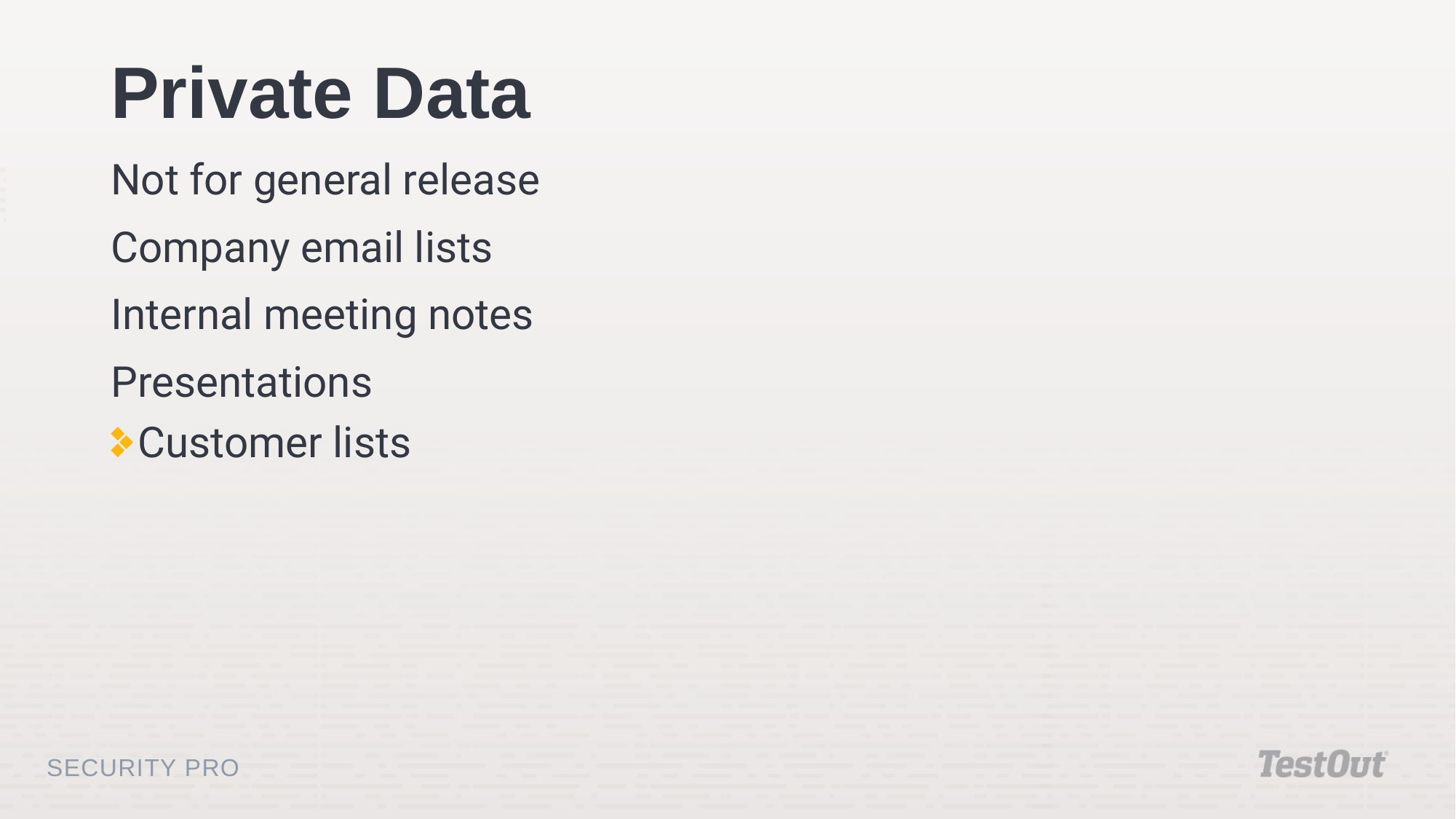

# Private Data
Not for general release
Company email lists
Internal meeting notes
Presentations
Customer lists
Security Pro